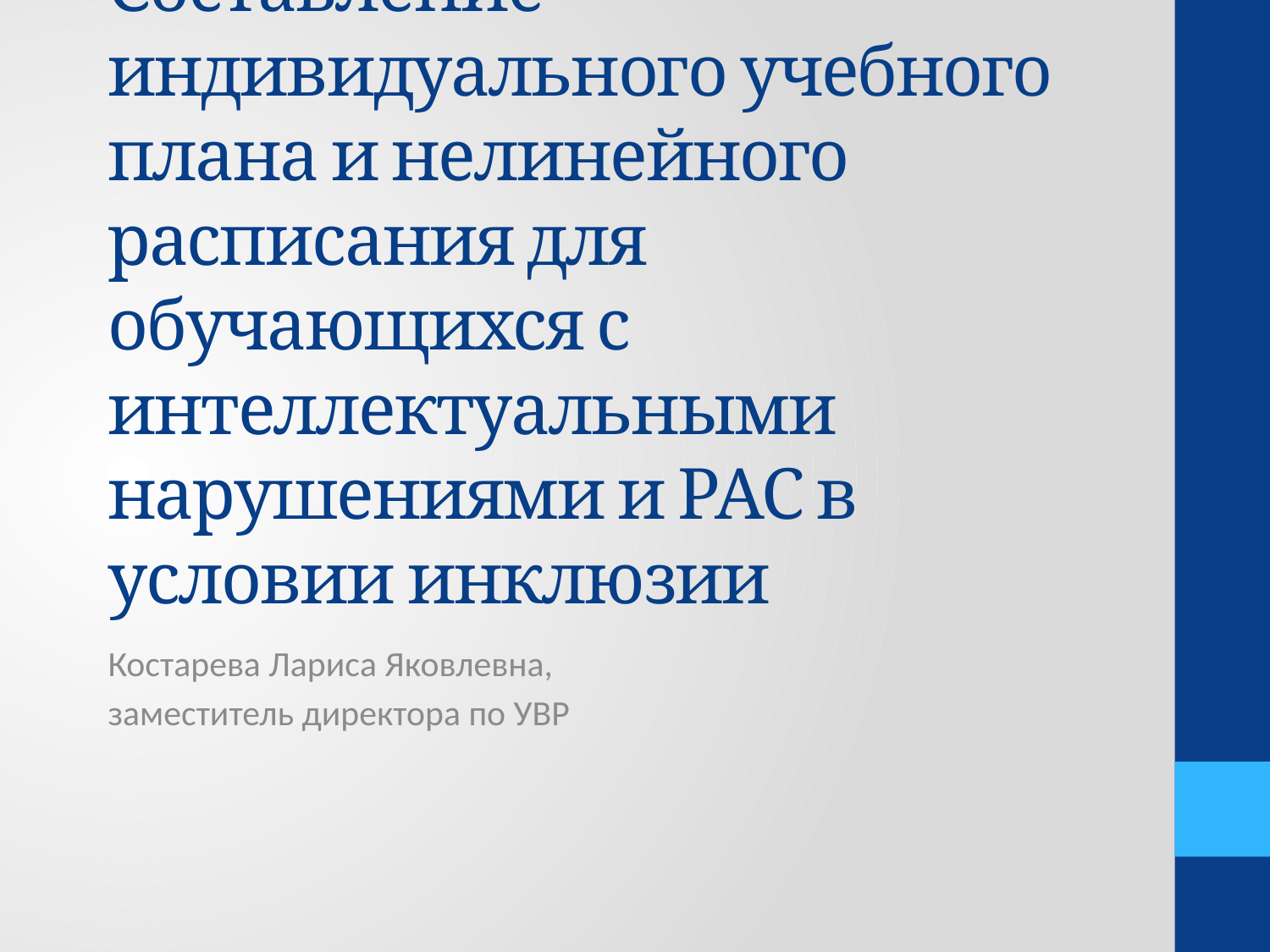

# Составление индивидуального учебного плана и нелинейного расписания для обучающихся с интеллектуальными нарушениями и РАС в условии инклюзии
Костарева Лариса Яковлевна,
заместитель директора по УВР